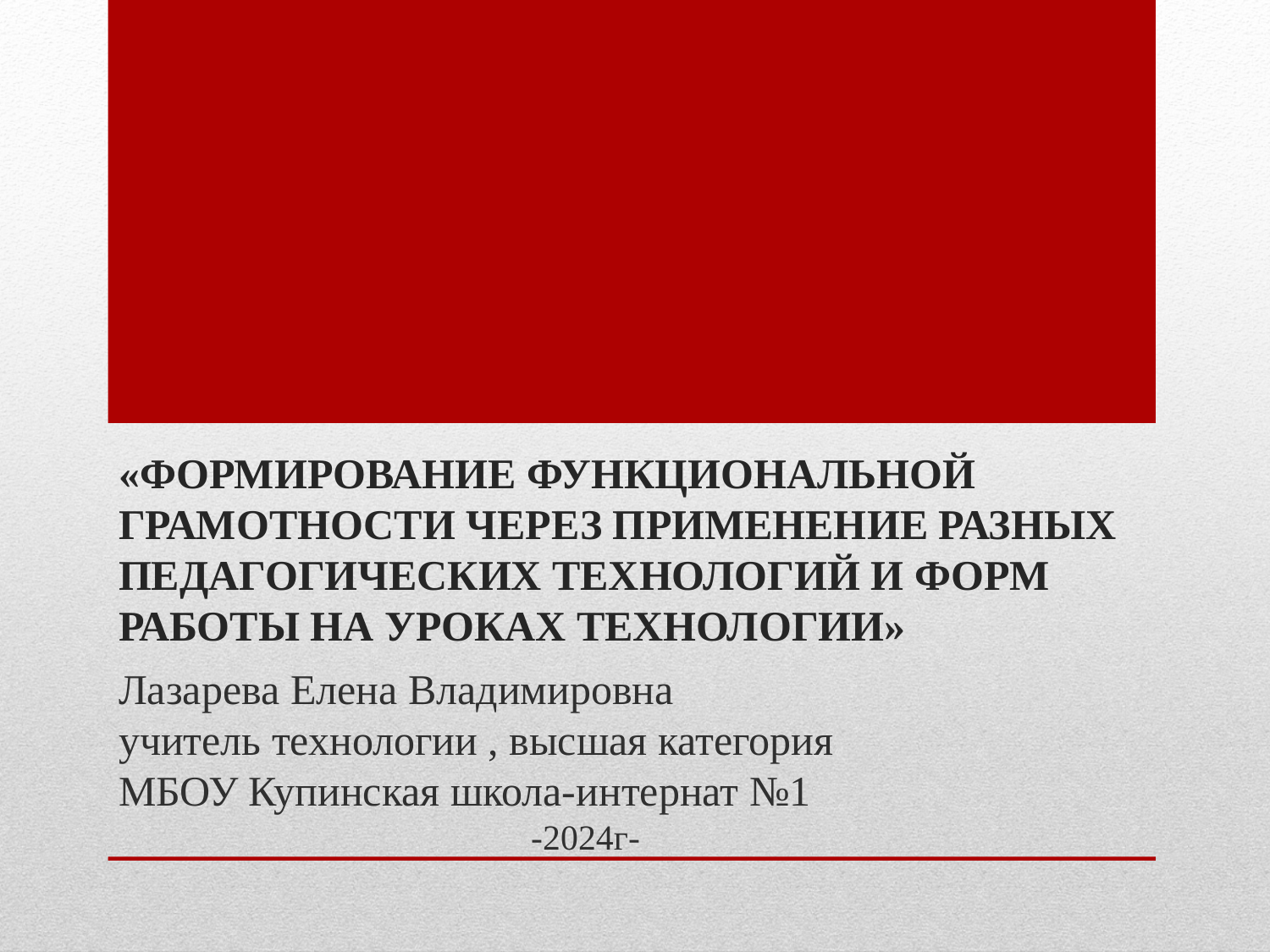

# «ФОРМИРОВАНИЕ ФУНКЦИОНАЛЬНОЙ ГРАМОТНОСТИ ЧЕРЕЗ ПРИМЕНЕНИЕ РАЗНЫХ ПЕДАГОГИЧЕСКИХ ТЕХНОЛОГИЙ И ФОРМ РАБОТЫ НА УРОКАХ ТЕХНОЛОГИИ»
Лазарева Елена Владимировна
учитель технологии , высшая категория
МБОУ Купинская школа-интернат №1
-2024г-